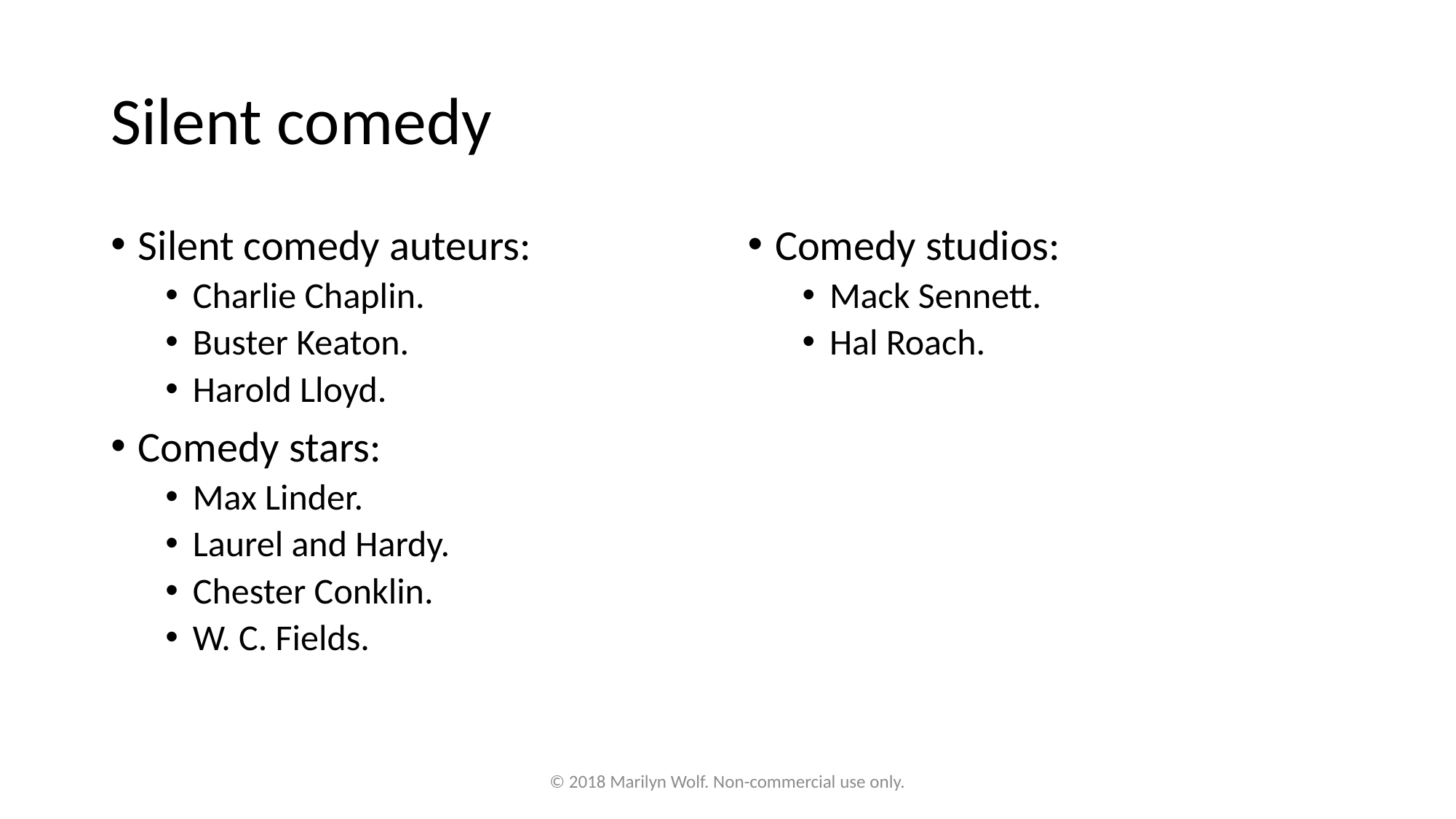

# Silent comedy
Silent comedy auteurs:
Charlie Chaplin.
Buster Keaton.
Harold Lloyd.
Comedy stars:
Max Linder.
Laurel and Hardy.
Chester Conklin.
W. C. Fields.
Comedy studios:
Mack Sennett.
Hal Roach.
© 2018 Marilyn Wolf. Non-commercial use only.